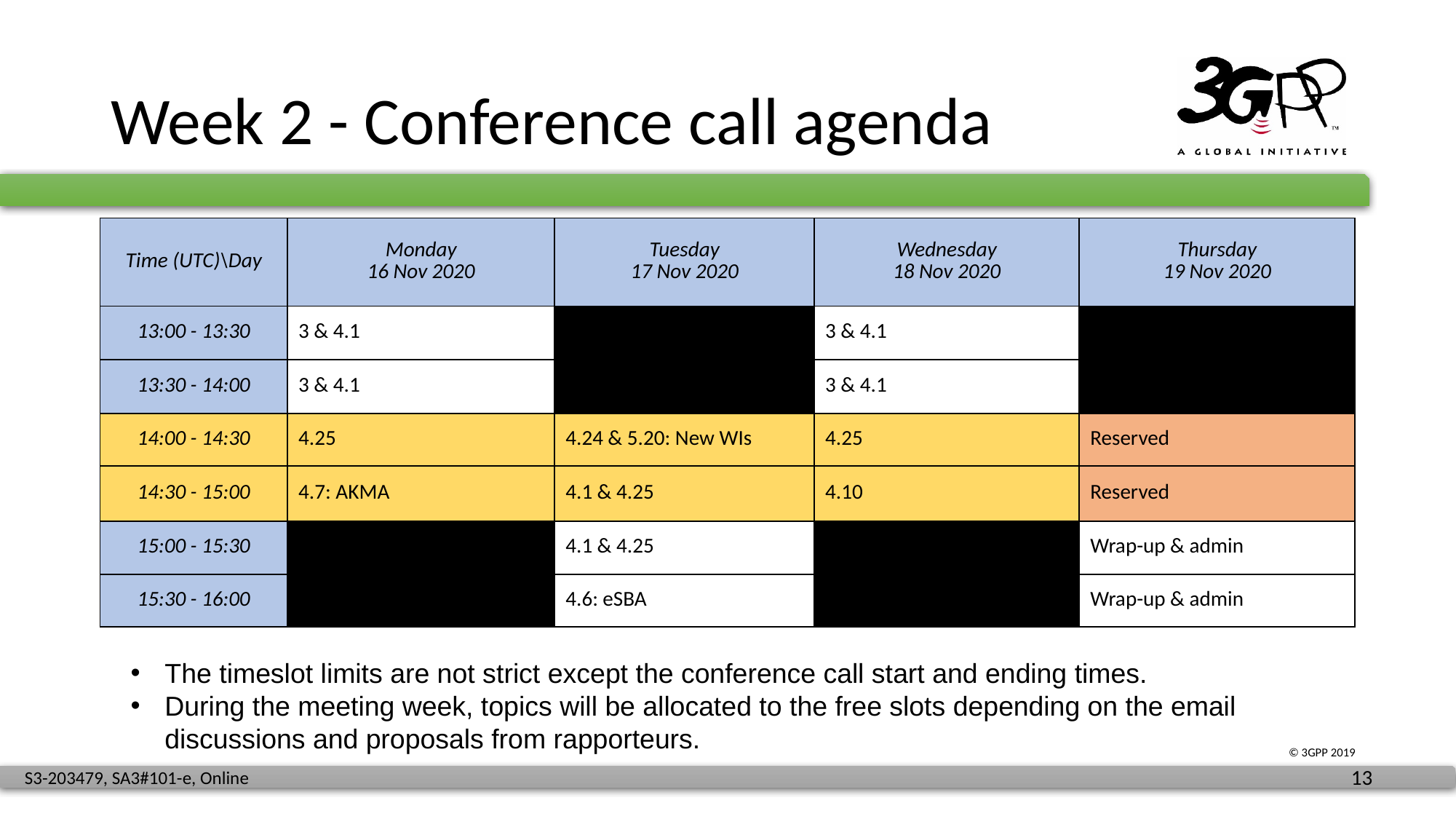

# Week 2 - Conference call agenda
| Time (UTC)\Day | Monday 16 Nov 2020 | Tuesday 17 Nov 2020 | Wednesday 18 Nov 2020 | Thursday 19 Nov 2020 |
| --- | --- | --- | --- | --- |
| 13:00 - 13:30 | 3 & 4.1 |  | 3 & 4.1 |  |
| 13:30 - 14:00 | 3 & 4.1 |  | 3 & 4.1 |  |
| 14:00 - 14:30 | 4.25 | 4.24 & 5.20: New WIs | 4.25 | Reserved |
| 14:30 - 15:00 | 4.7: AKMA | 4.1 & 4.25 | 4.10 | Reserved |
| 15:00 - 15:30 |  | 4.1 & 4.25 |  | Wrap-up & admin |
| 15:30 - 16:00 |  | 4.6: eSBA |  | Wrap-up & admin |
TBD

The timeslot limits are not strict except the conference call start and ending times.
During the meeting week, topics will be allocated to the free slots depending on the email discussions and proposals from rapporteurs.